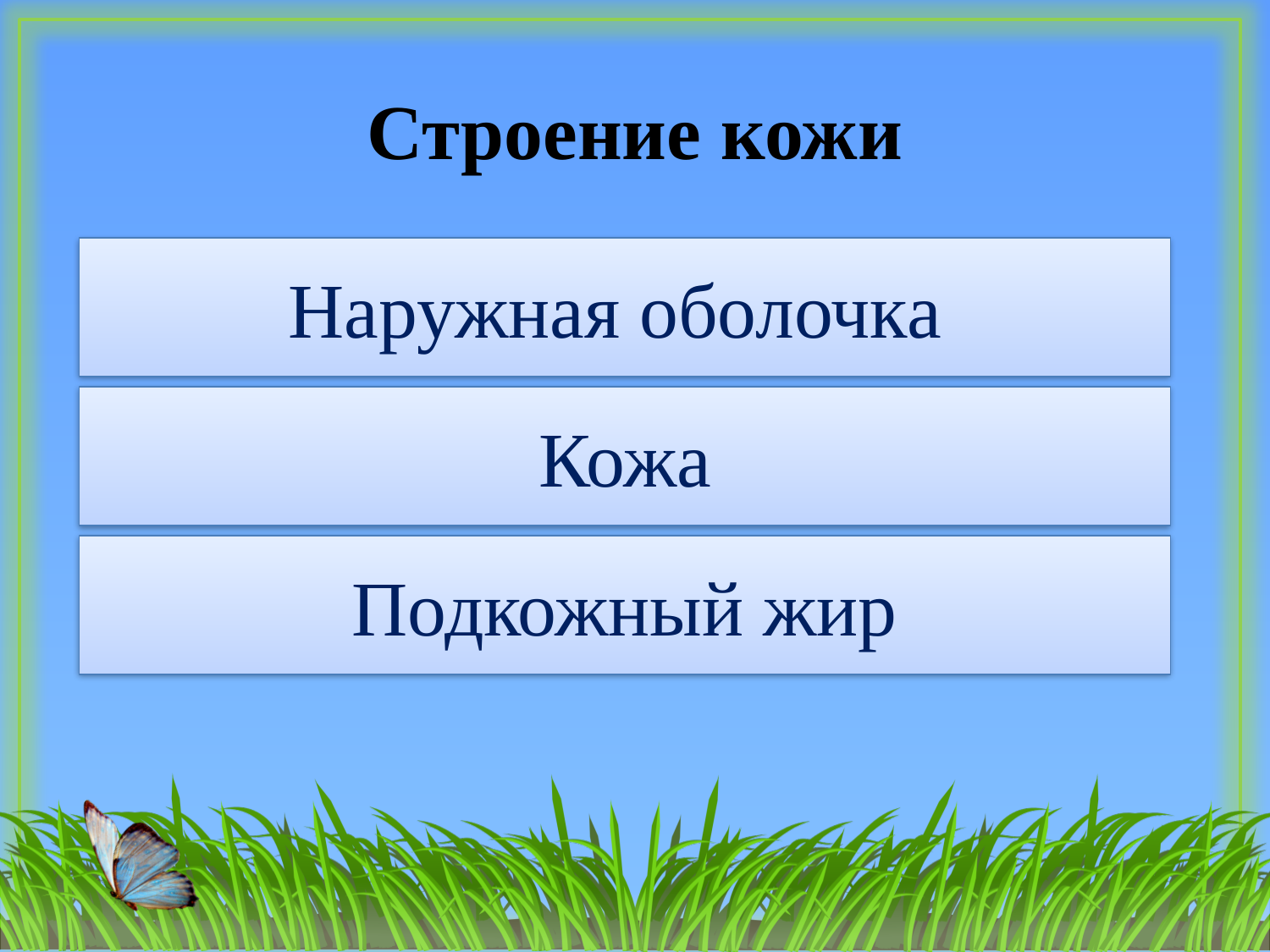

# Строение кожи

Наружная оболочка
Кожа
Подкожный жир